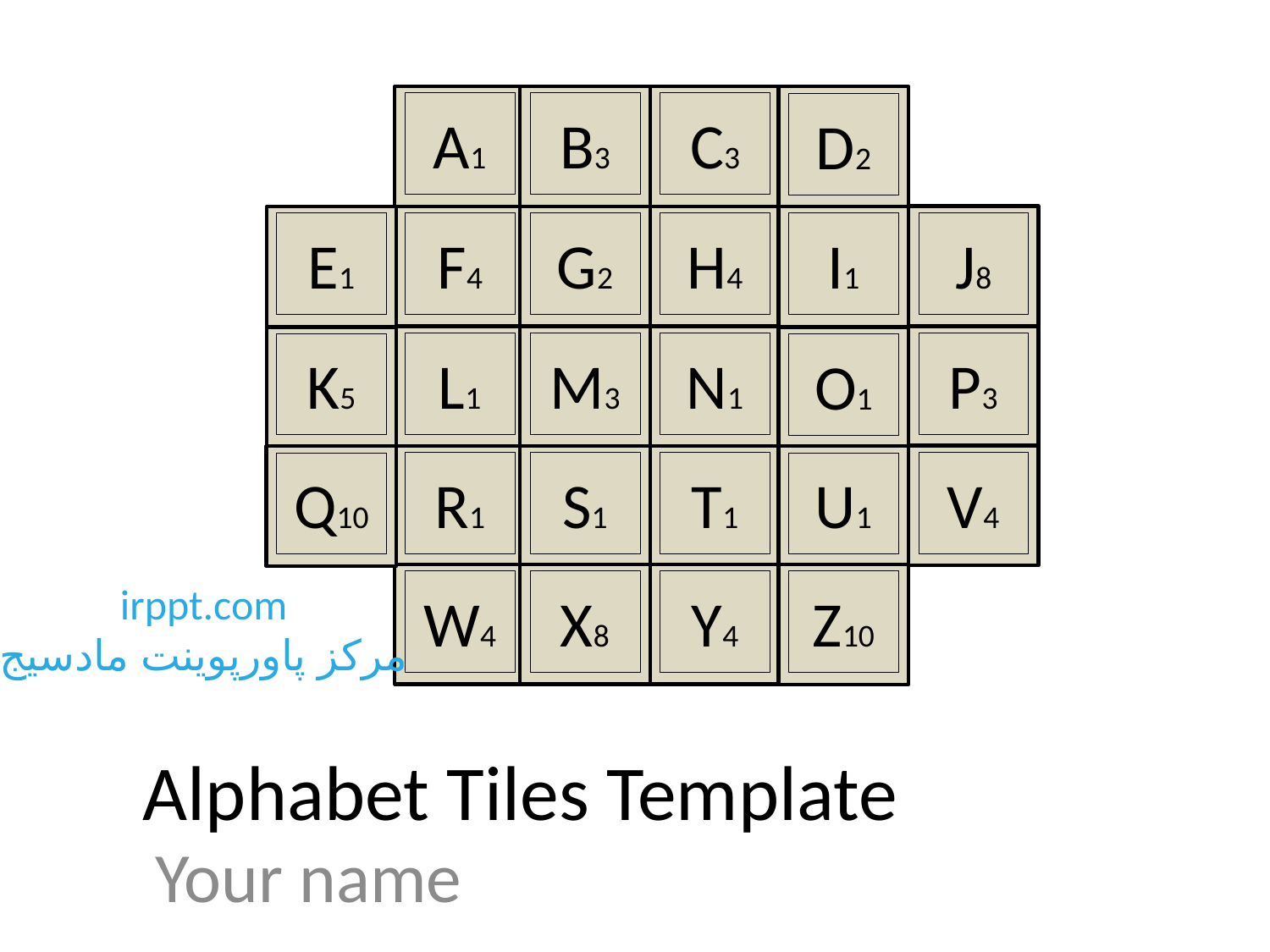

A1

B3

C3

D2

J8

F4

G2

H4

E1

I1

P3

L1

M3

N1

K5

O1

V4

R1

S1

T1

Q10

U1

W4

X8

Y4

Z10
irppt.com
مرکز پاورپوینت مادسیج
# Alphabet Tiles Template
Your name